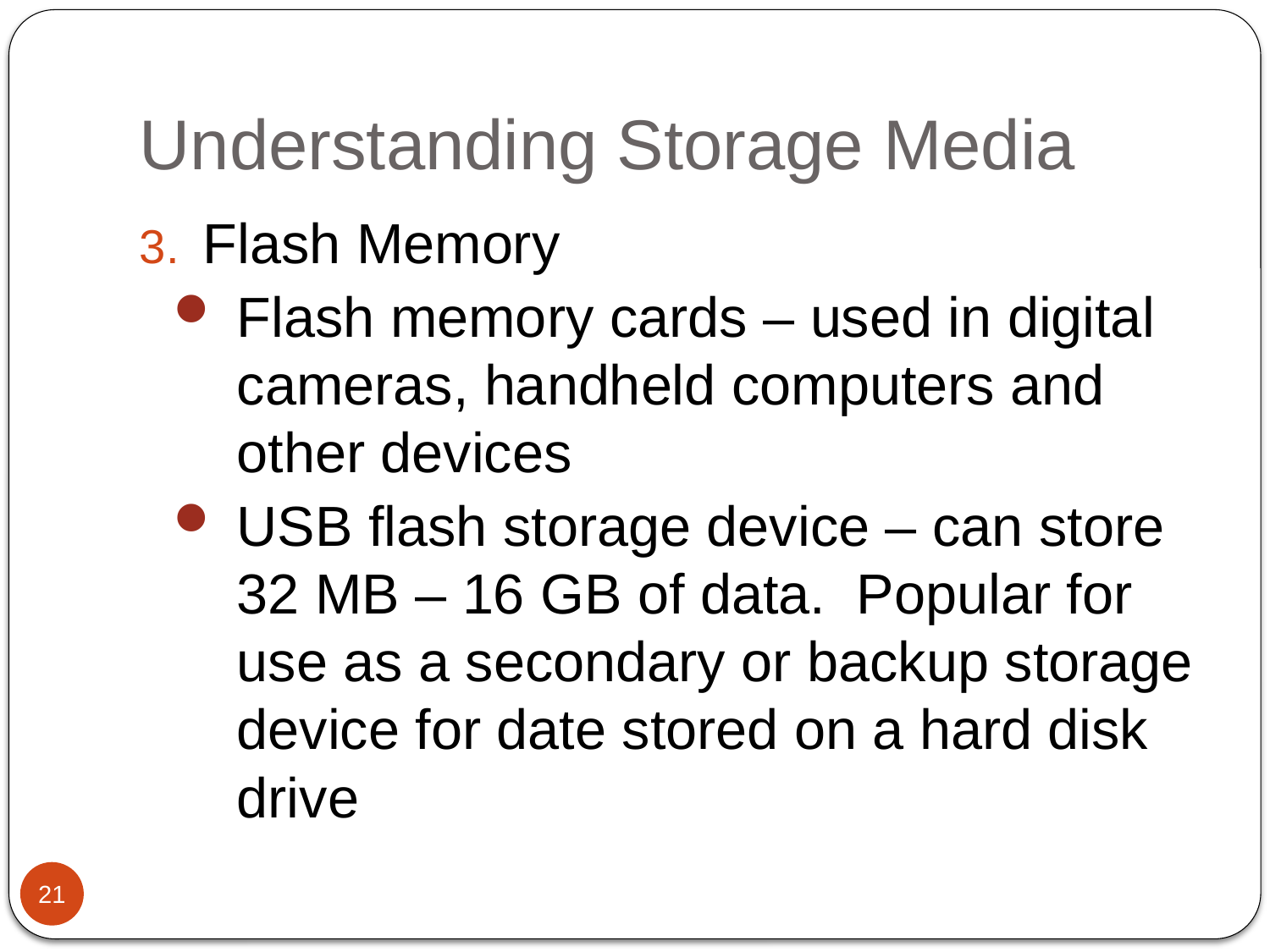

# Understanding Storage Media
Flash Memory
Flash memory cards – used in digital cameras, handheld computers and other devices
USB flash storage device – can store 32 MB – 16 GB of data.  Popular for use as a secondary or backup storage device for date stored on a hard disk drive

21